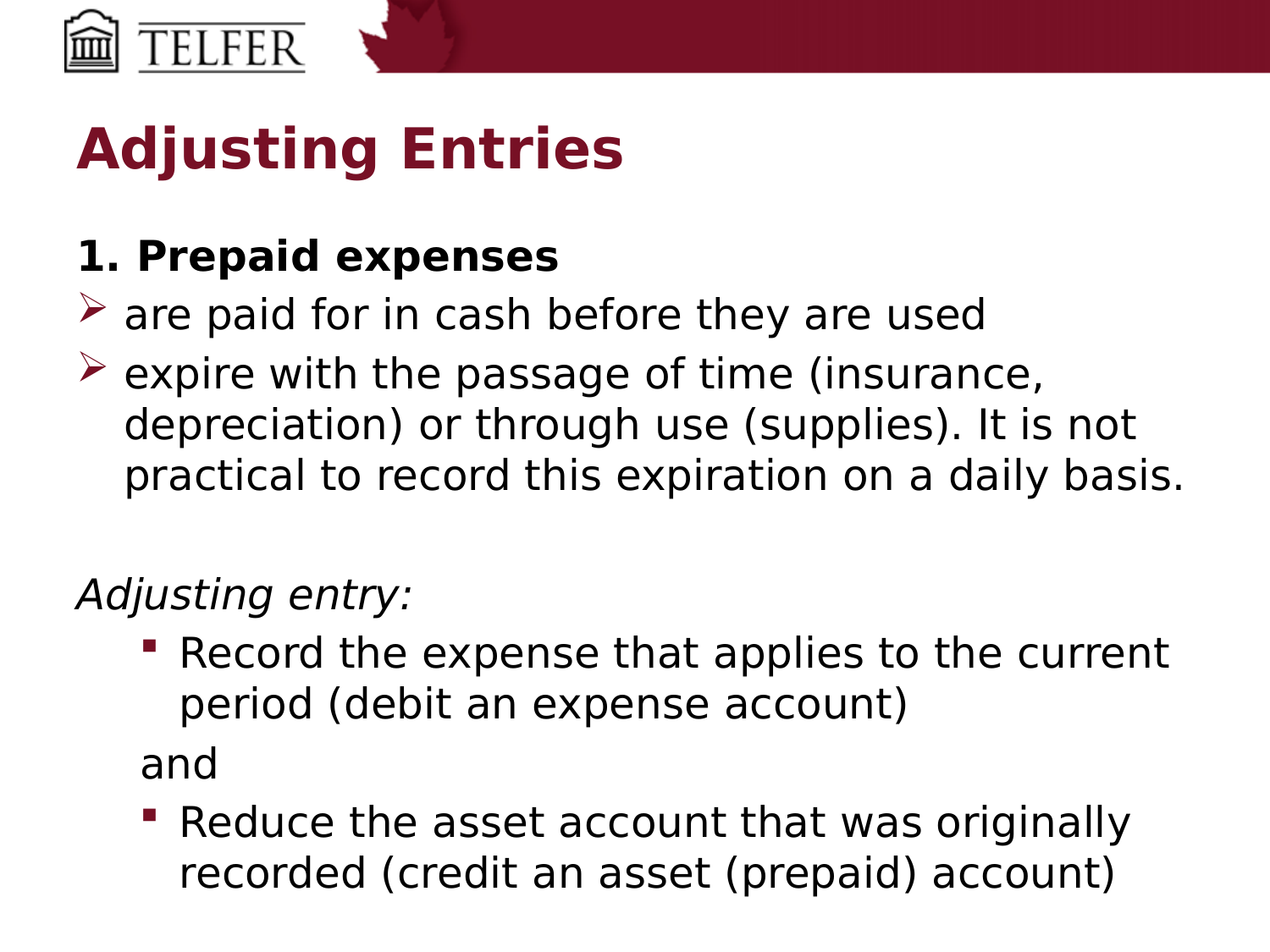

# Adjusting Entries
1. Prepaid expenses
are paid for in cash before they are used
expire with the passage of time (insurance, depreciation) or through use (supplies). It is not practical to record this expiration on a daily basis.

Adjusting entry:
Record the expense that applies to the current period (debit an expense account)
and
Reduce the asset account that was originally recorded (credit an asset (prepaid) account)